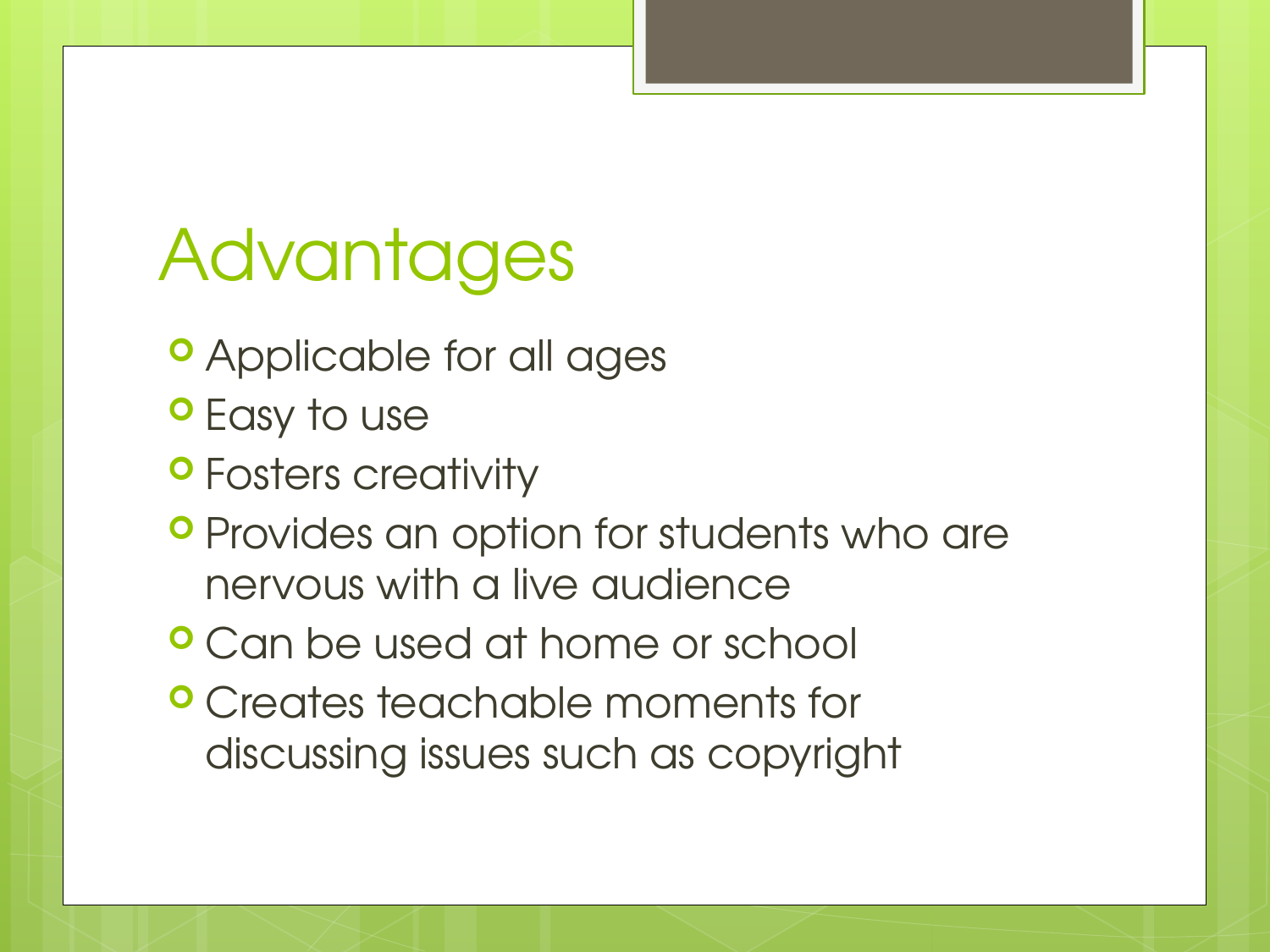

# Advantages
Applicable for all ages
Easy to use
Fosters creativity
Provides an option for students who are nervous with a live audience
Can be used at home or school
Creates teachable moments for discussing issues such as copyright